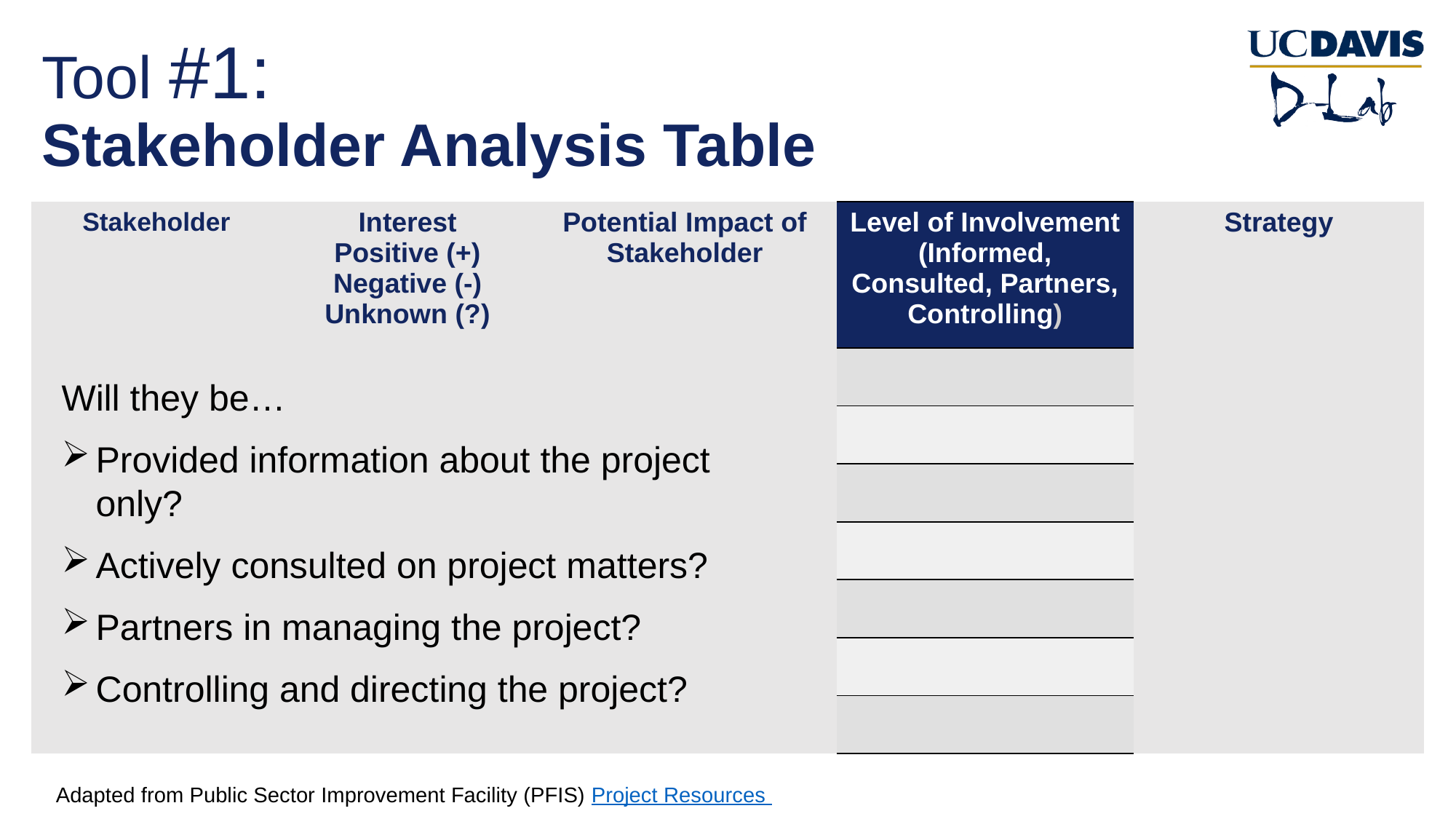

# Tool #1: Stakeholder Analysis Table
| Stakeholder | Interest Positive (+) Negative (-) Unknown (?) | Potential Impact of Stakeholder | Level of Involvement (Informed, Consulted, Partners, Controlling) | Strategy |
| --- | --- | --- | --- | --- |
|  |  |  |  |  |
|  |  |  |  |  |
|  |  |  |  |  |
|  |  |  |  |  |
|  |  |  |  |  |
|  |  |  |  |  |
|  |  |  |  |  |
Will they be…
Provided information about the project only?
Actively consulted on project matters?
Partners in managing the project?
Controlling and directing the project?
Adapted from Public Sector Improvement Facility (PFIS) Project Resources